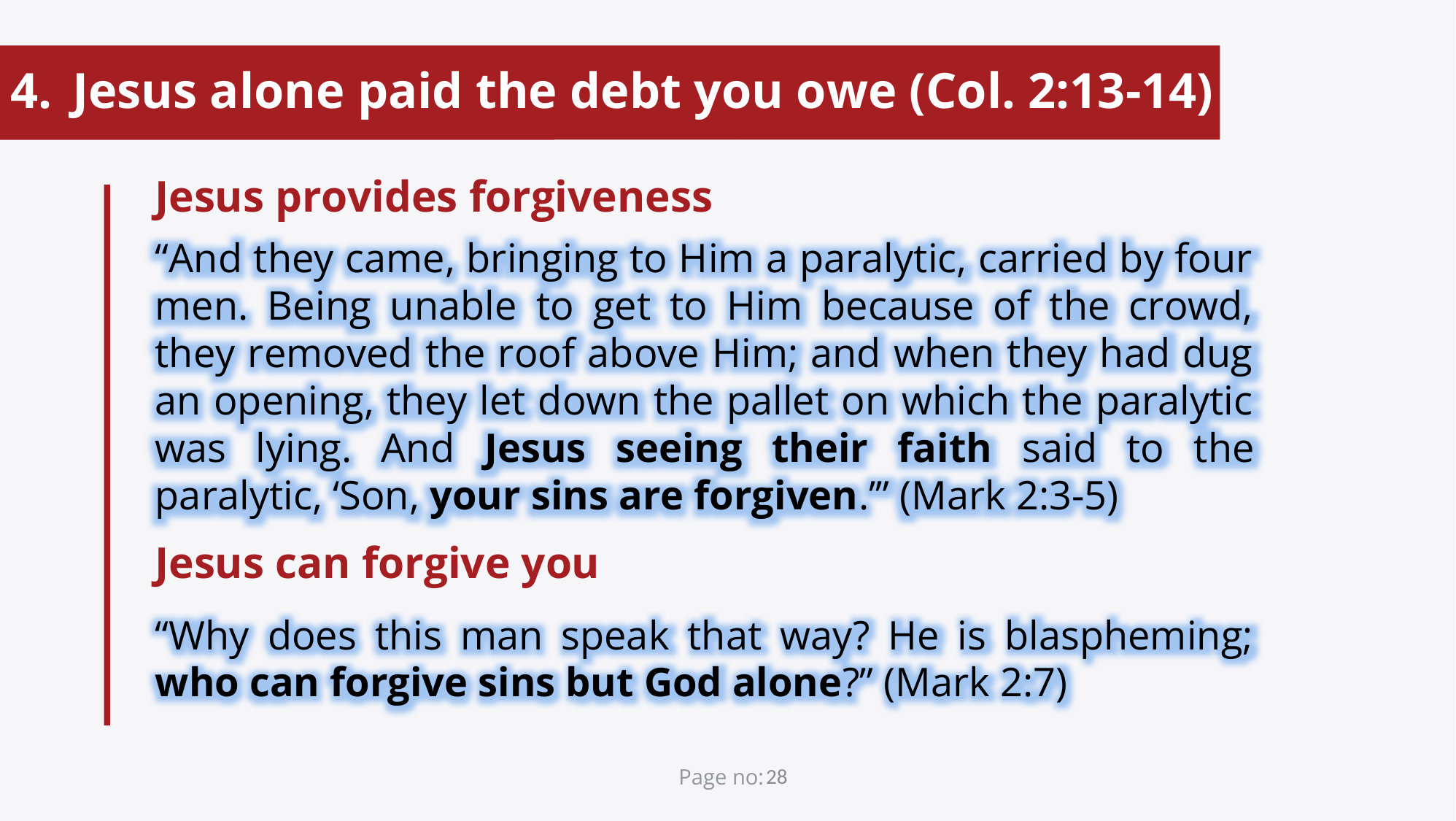

Jesus alone paid the debt you owe (Col. 2:13-14)

Jesus provides forgiveness
“And they came, bringing to Him a paralytic, carried by four men. Being unable to get to Him because of the crowd, they removed the roof above Him; and when they had dug an opening, they let down the pallet on which the paralytic was lying. And Jesus seeing their faith said to the paralytic, ‘Son, your sins are forgiven.’” (Mark 2:3-5)
Jesus can forgive you
“Why does this man speak that way? He is blaspheming; who can forgive sins but God alone?” (Mark 2:7)